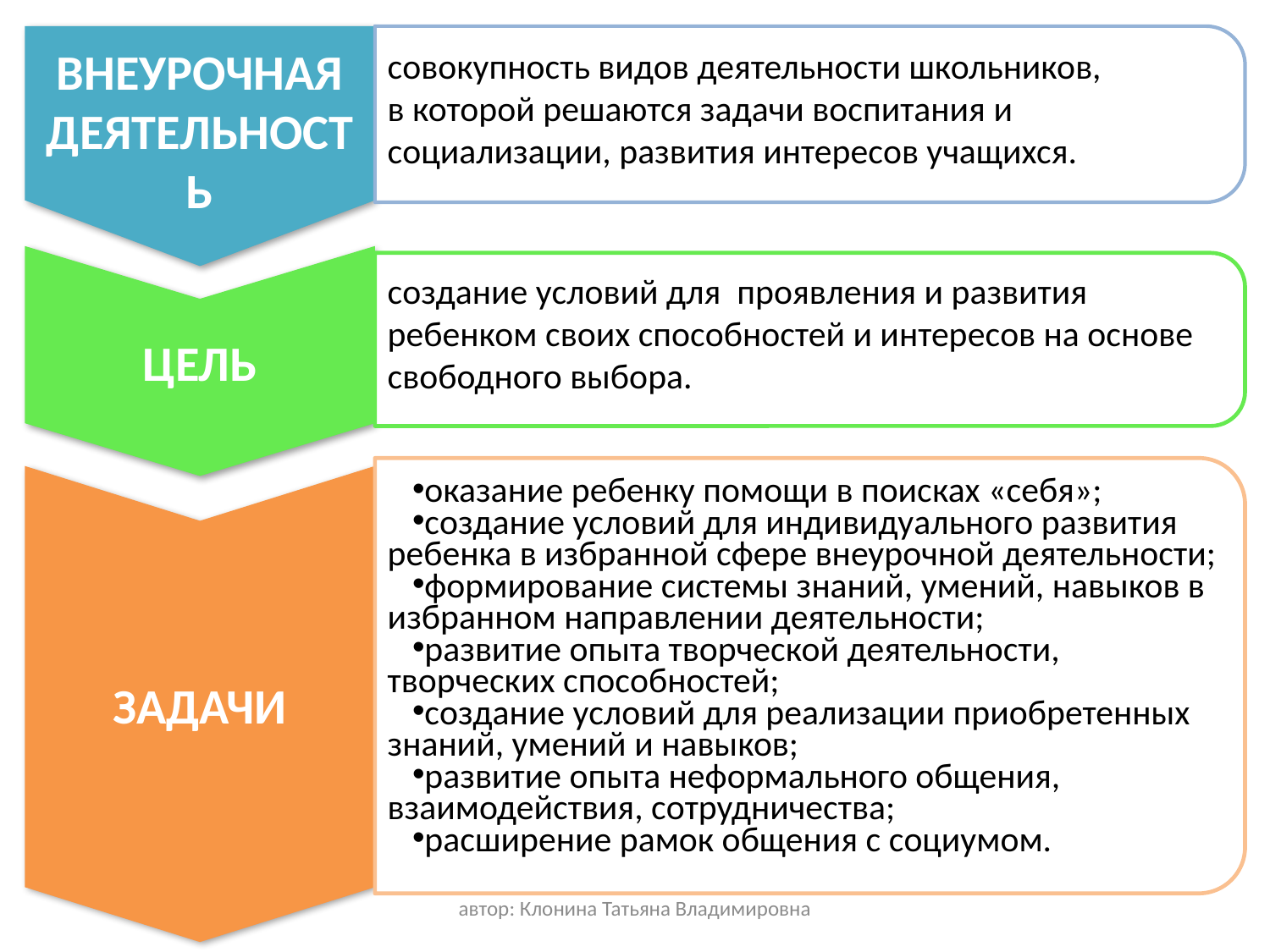

совокупность видов деятельности школьников,
в которой решаются задачи воспитания и социализации, развития интересов учащихся.
создание условий для  проявления и развития ребенком своих способностей и интересов на основе свободного выбора.
ВНЕУРОЧНАЯ ДЕЯТЕЛЬНОСТЬ
ЦЕЛЬ
оказание ребенку помощи в поисках «себя»;
создание условий для индивидуального развития ребенка в избранной сфере внеурочной деятельности;
формирование системы знаний, умений, навыков в избранном направлении деятельности;
развитие опыта творческой деятельности, творческих способностей;
создание условий для реализации приобретенных знаний, умений и навыков;
развитие опыта неформального общения, взаимодействия, сотрудничества;
расширение рамок общения с социумом.
ЗАДАЧИ
автор: Клонина Татьяна Владимировна